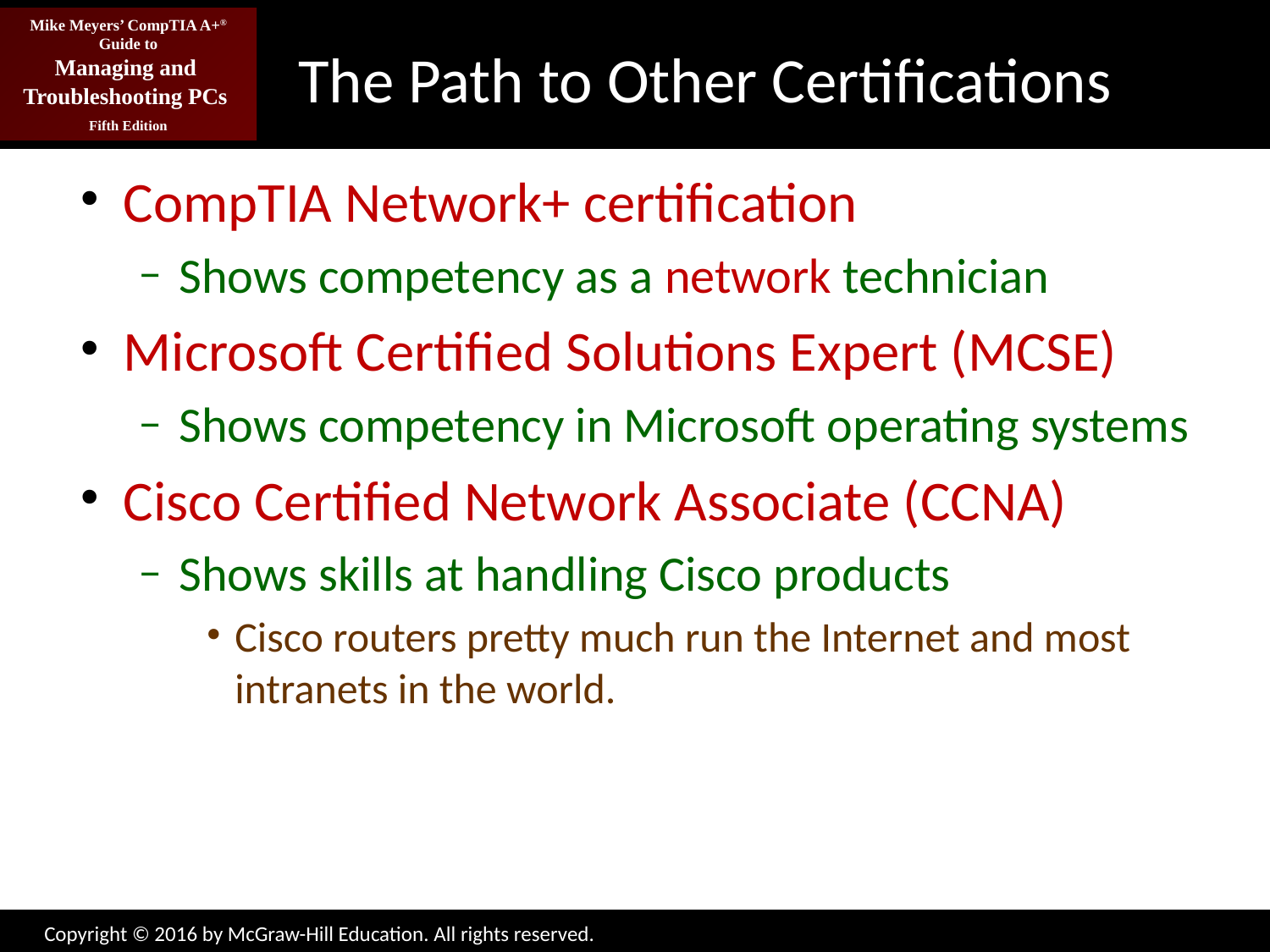

# The Path to Other Certifications
CompTIA Network+ certification
Shows competency as a network technician
Microsoft Certified Solutions Expert (MCSE)
Shows competency in Microsoft operating systems
Cisco Certified Network Associate (CCNA)
Shows skills at handling Cisco products
Cisco routers pretty much run the Internet and most intranets in the world.